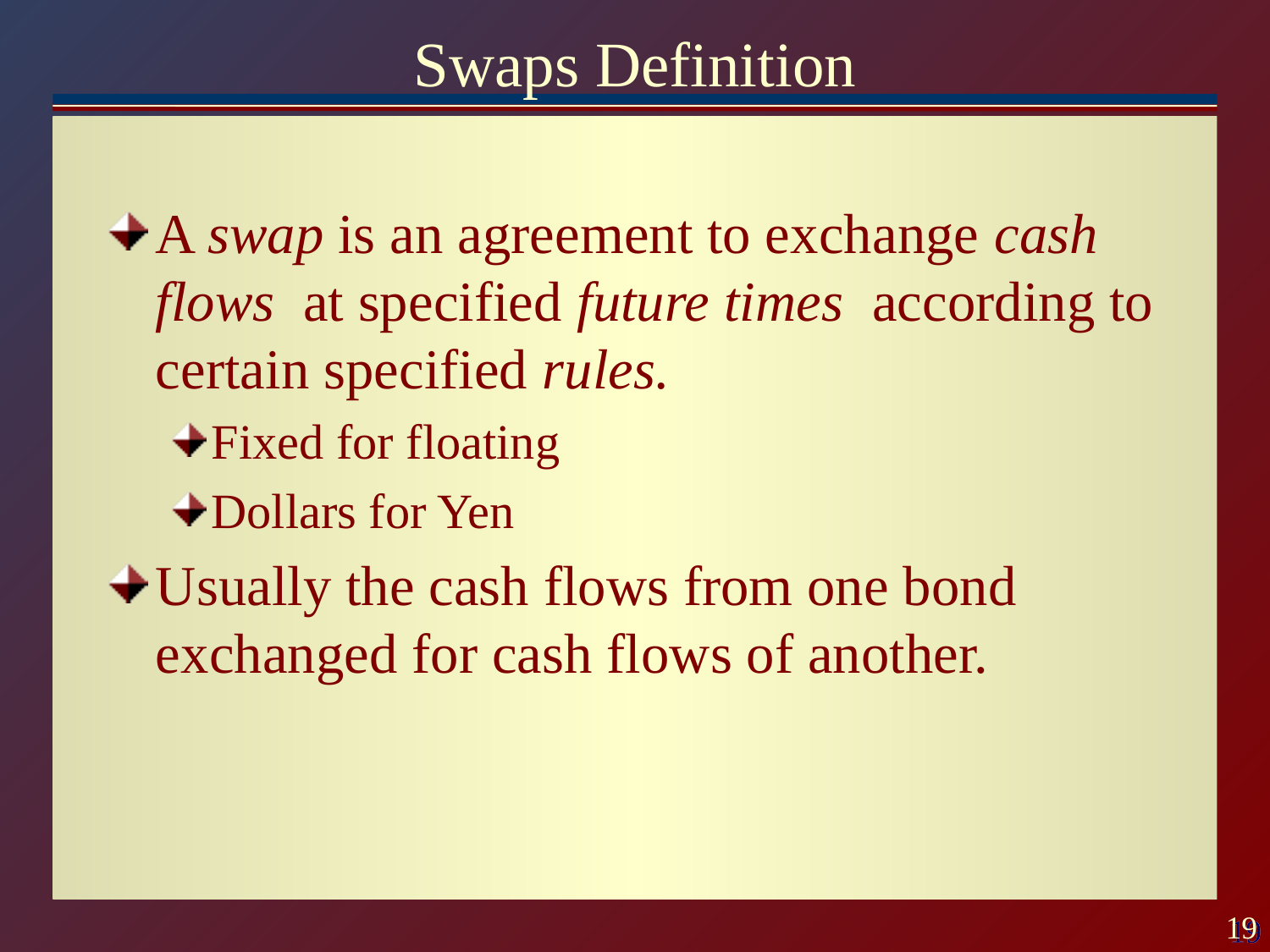

# Swaps Definition
A swap is an agreement to exchange cash flows  at specified future times  according to certain specified rules.
Fixed for floating
Dollars for Yen
Usually the cash flows from one bond exchanged for cash flows of another.